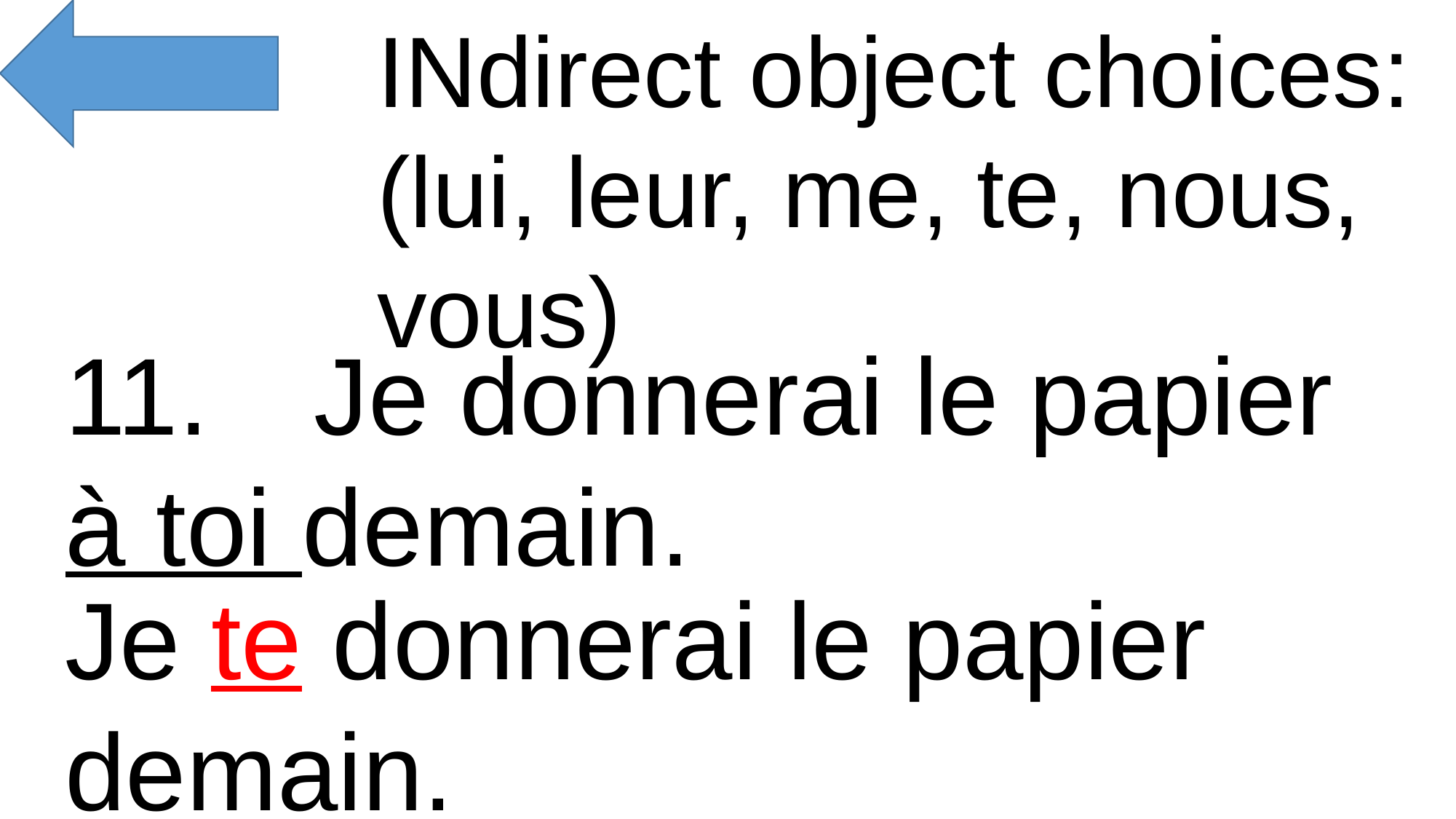

INdirect object choices:
(lui, leur, me, te, nous, vous)
11.	 Je donnerai le papier à toi demain.
Je te donnerai le papier demain.
(I’ll give you the paper tomorrow)